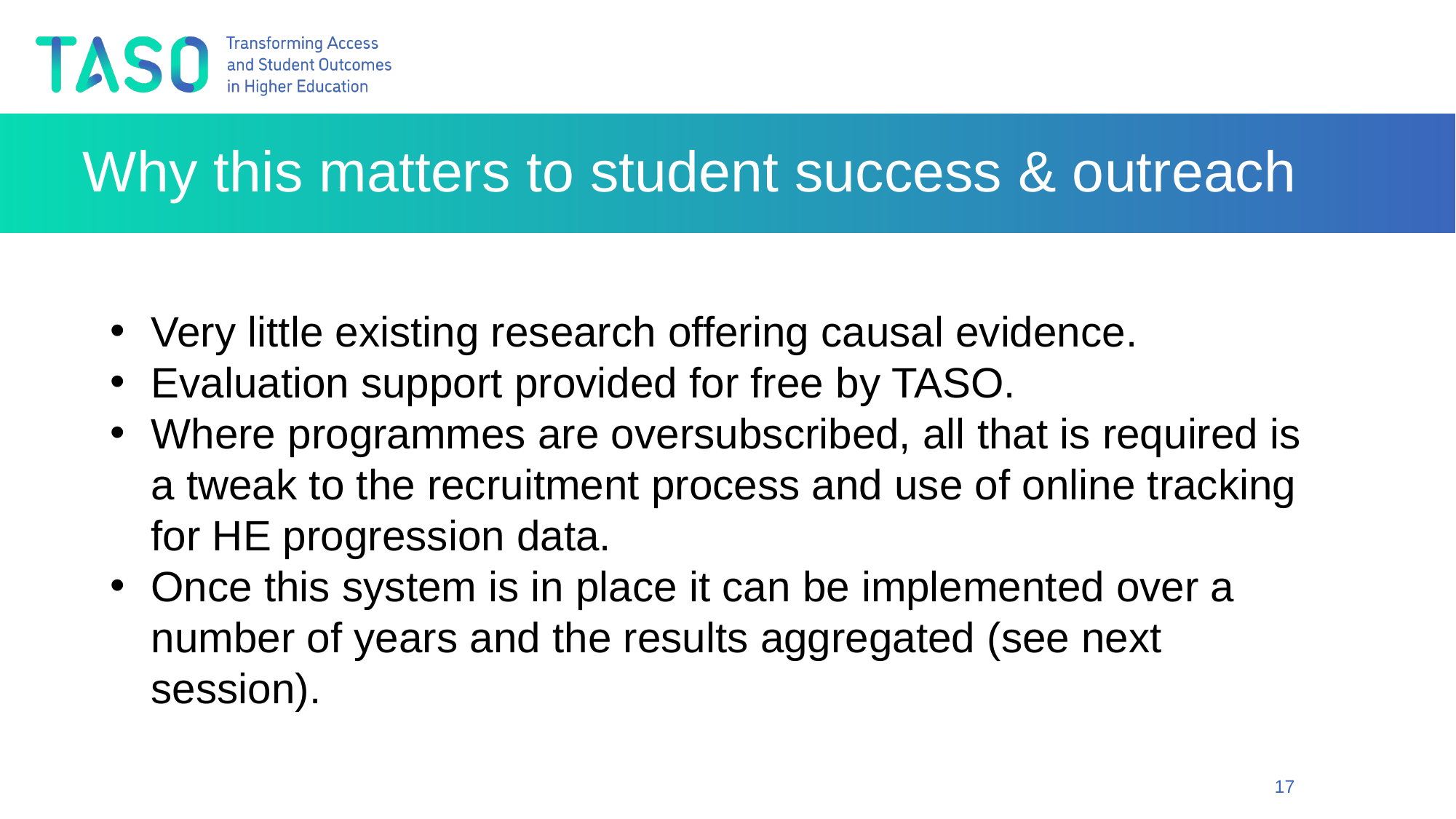

# Why this matters to student success & outreach
Very little existing research offering causal evidence.
Evaluation support provided for free by TASO.
Where programmes are oversubscribed, all that is required is a tweak to the recruitment process and use of online tracking for HE progression data.
Once this system is in place it can be implemented over a number of years and the results aggregated (see next session).
17